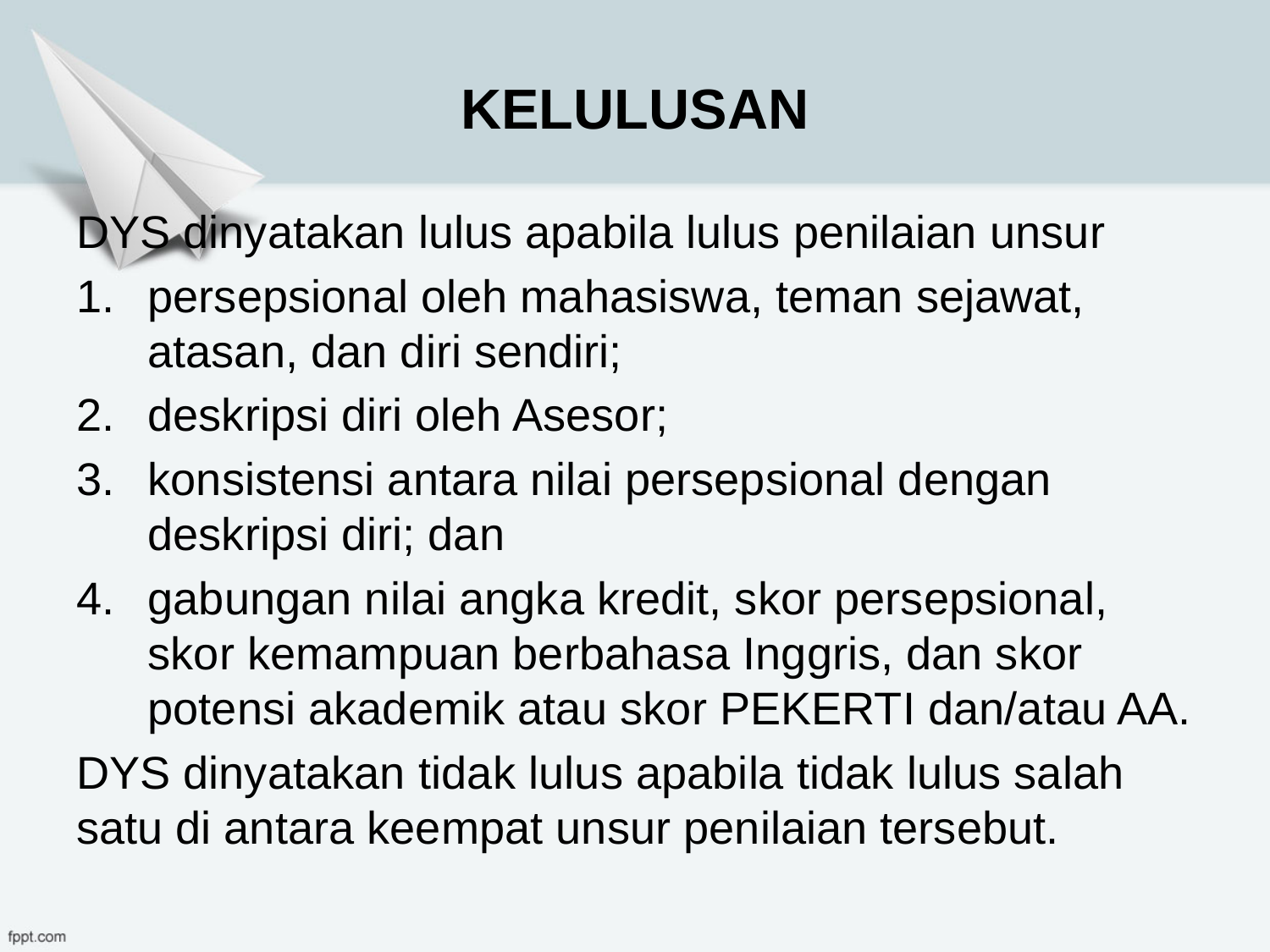

# KELULUSAN
DYS dinyatakan lulus apabila lulus penilaian unsur
persepsional oleh mahasiswa, teman sejawat, atasan, dan diri sendiri;
deskripsi diri oleh Asesor;
konsistensi antara nilai persepsional dengan deskripsi diri; dan
gabungan nilai angka kredit, skor persepsional, skor kemampuan berbahasa Inggris, dan skor potensi akademik atau skor PEKERTI dan/atau AA.
DYS dinyatakan tidak lulus apabila tidak lulus salah satu di antara keempat unsur penilaian tersebut.